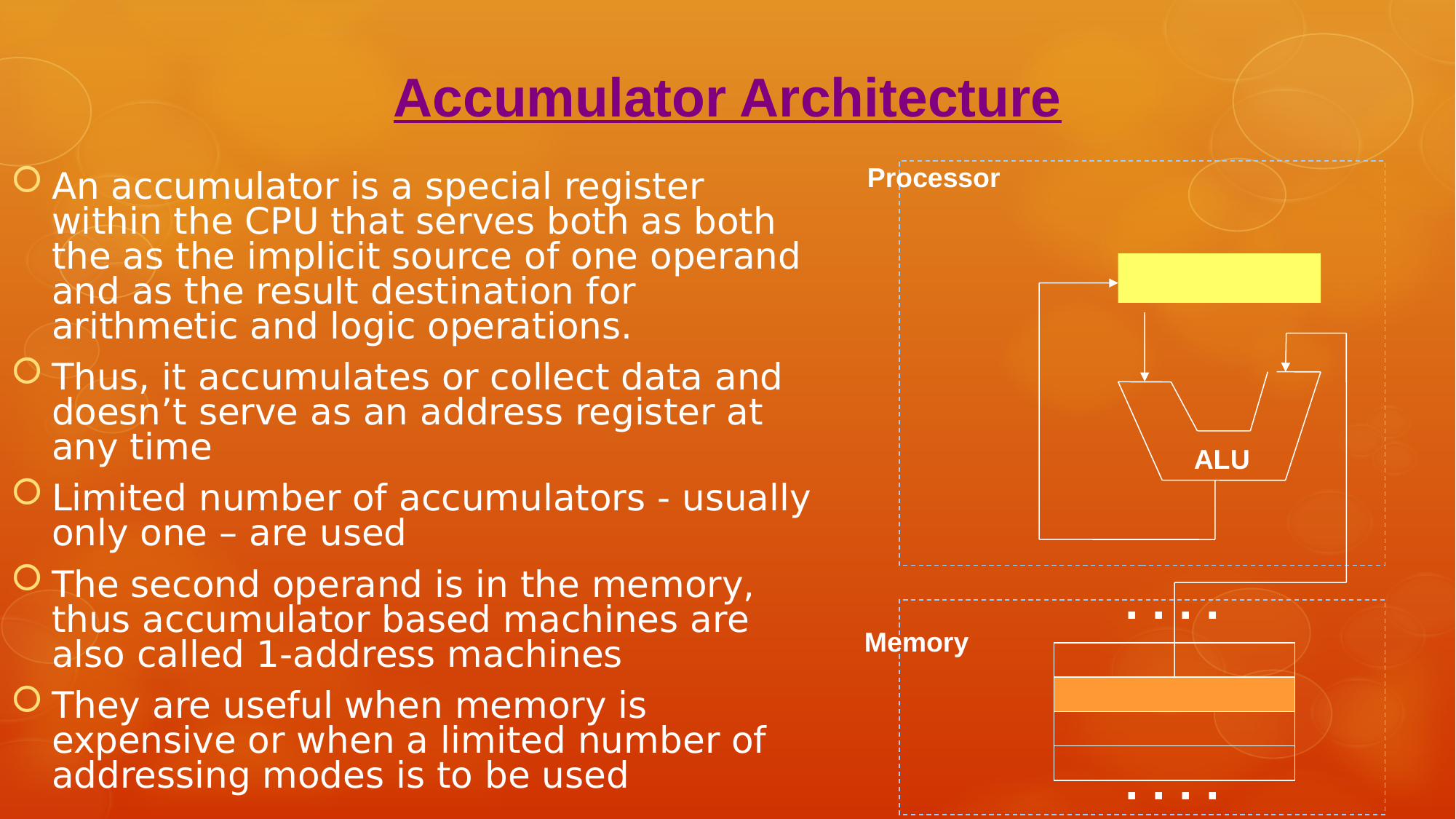

Accumulator Architecture
An accumulator is a special register within the CPU that serves both as both the as the implicit source of one operand and as the result destination for arithmetic and logic operations.
Thus, it accumulates or collect data and doesn’t serve as an address register at any time
Limited number of accumulators - usually only one – are used
The second operand is in the memory, thus accumulator based machines are also called 1-address machines
They are useful when memory is expensive or when a limited number of addressing modes is to be used
Processor

ALU

. . . .

Memory

. . . .